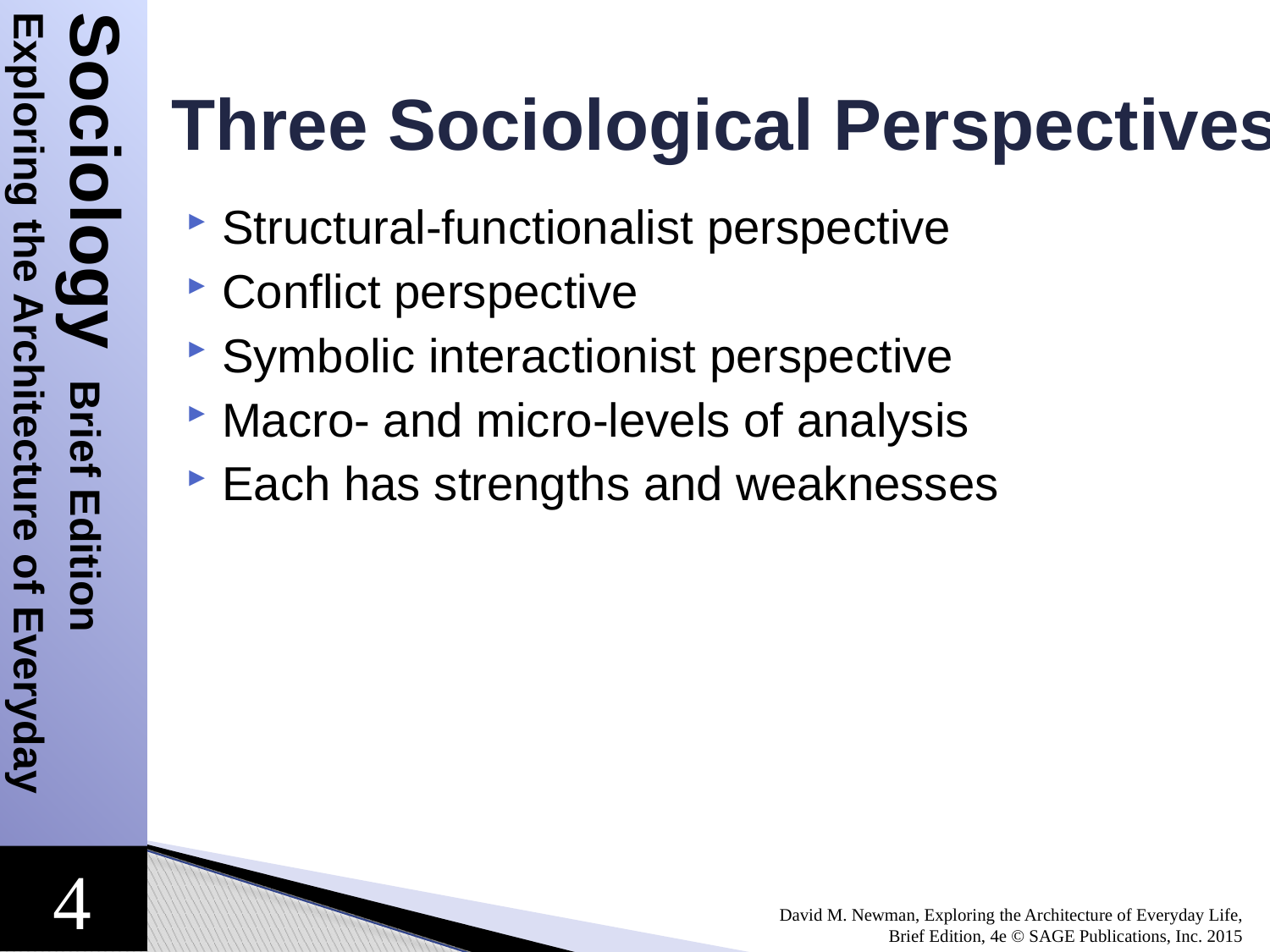

# Three Sociological Perspectives
Structural-functionalist perspective
Conflict perspective
Symbolic interactionist perspective
Macro- and micro-levels of analysis
Each has strengths and weaknesses
David M. Newman, Exploring the Architecture of Everyday Life, Brief Edition, 4e © SAGE Publications, Inc. 2015